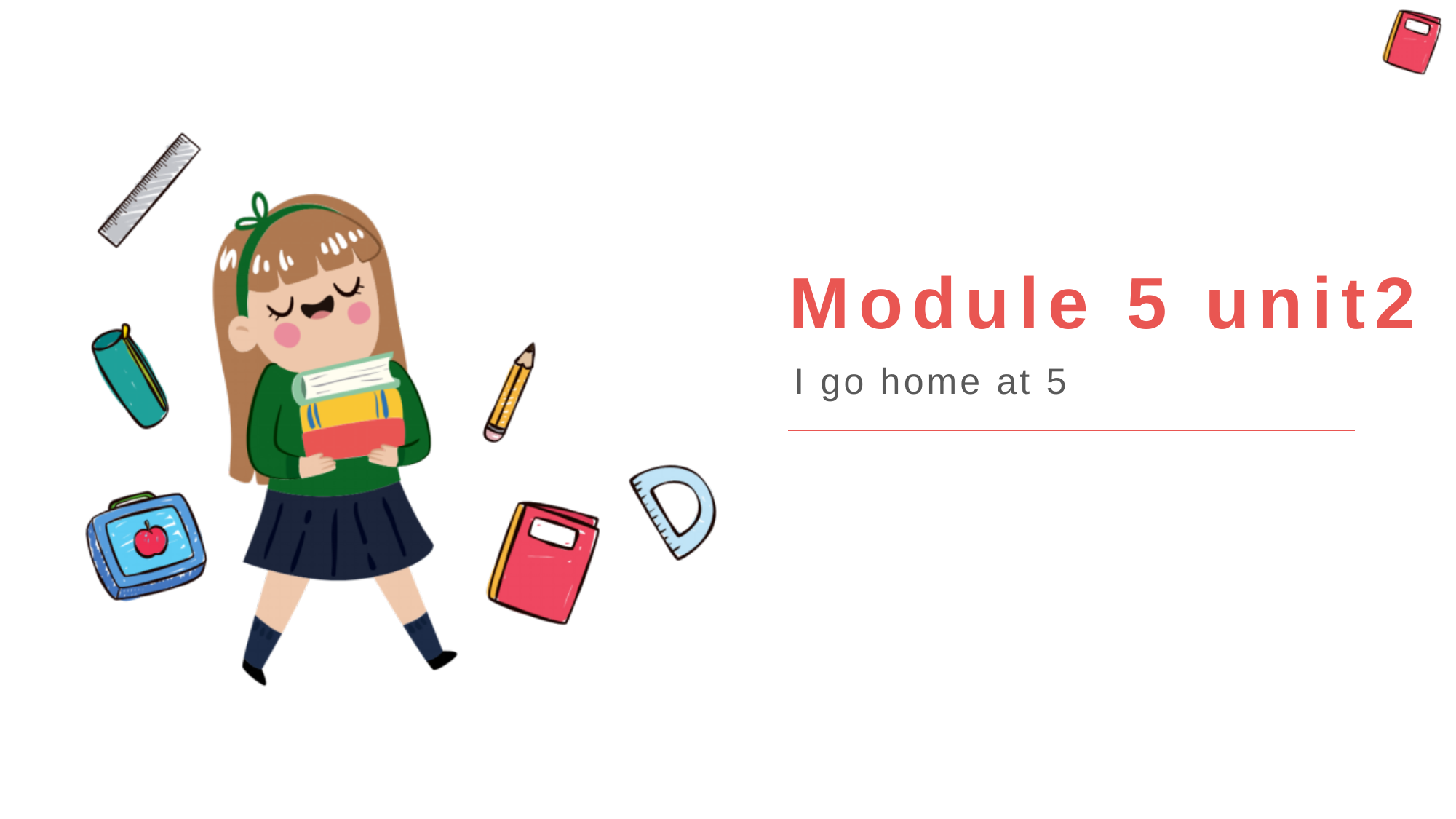

Module 5 unit2
 I go home at 5